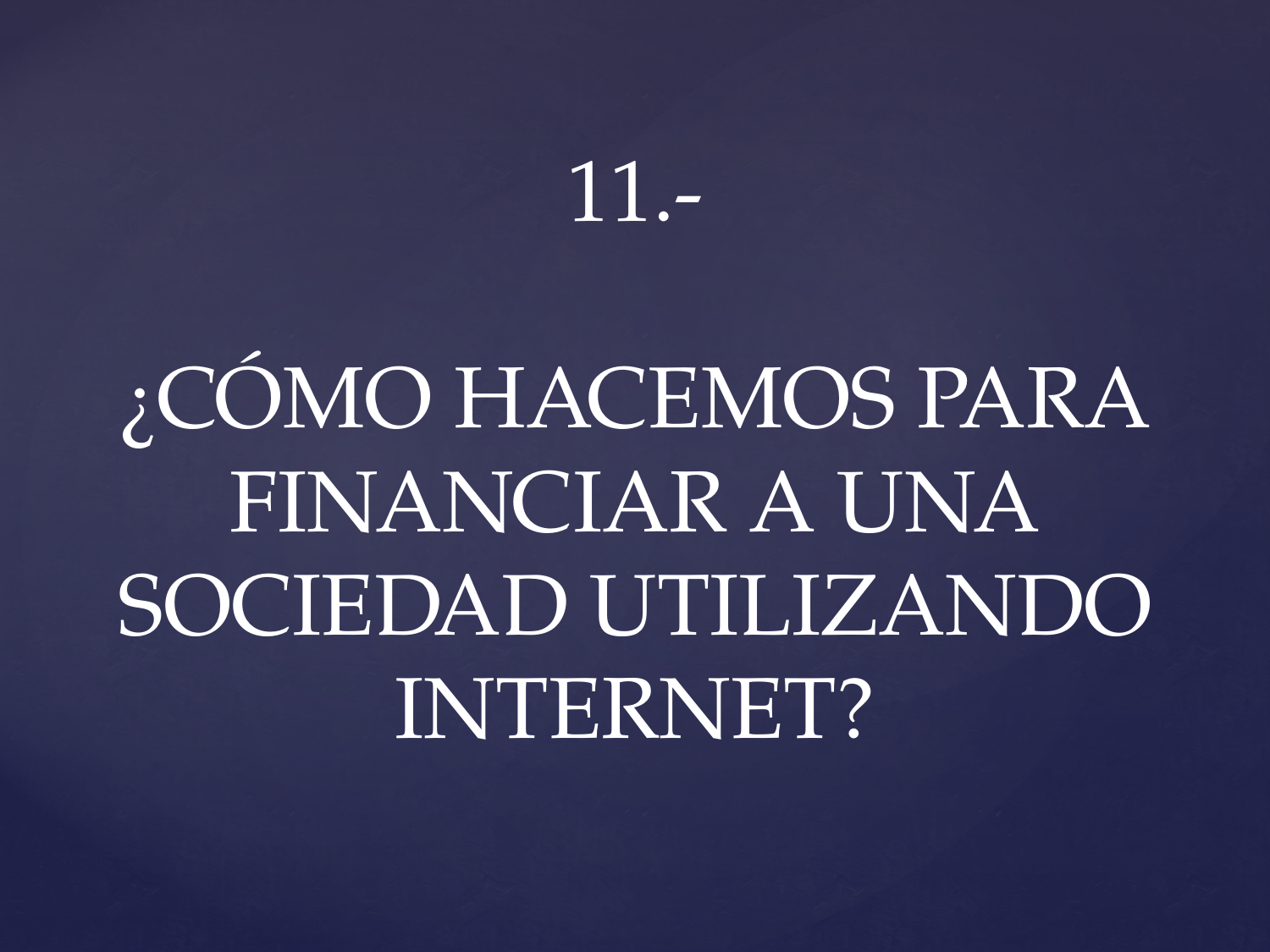

# 11.- ¿CÓMO HACEMOS PARA FINANCIAR A UNA SOCIEDAD UTILIZANDO INTERNET?